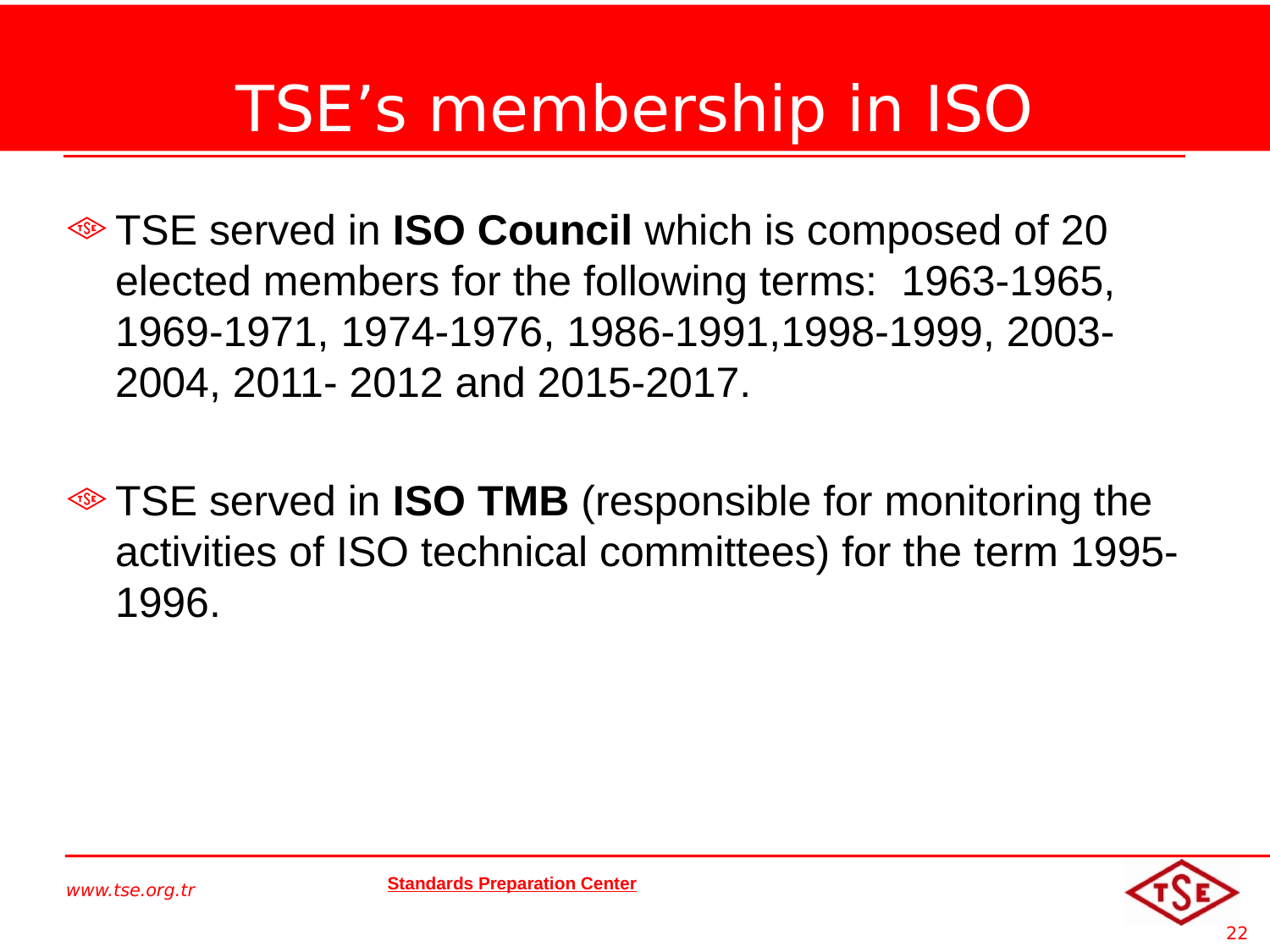

# TSE’s membership in ISO
TSE served in ISO Council which is composed of 20 elected members for the following terms:  1963-1965, 1969-1971, 1974-1976, 1986-1991,1998-1999, 2003-2004, 2011- 2012 and 2015-2017.

TSE served in ISO TMB (responsible for monitoring the activities of ISO technical committees) for the term 1995-1996.

www.tse.org.tr
Standards Preparation Center

©2010 Türk Standardları Enstitüsü
22